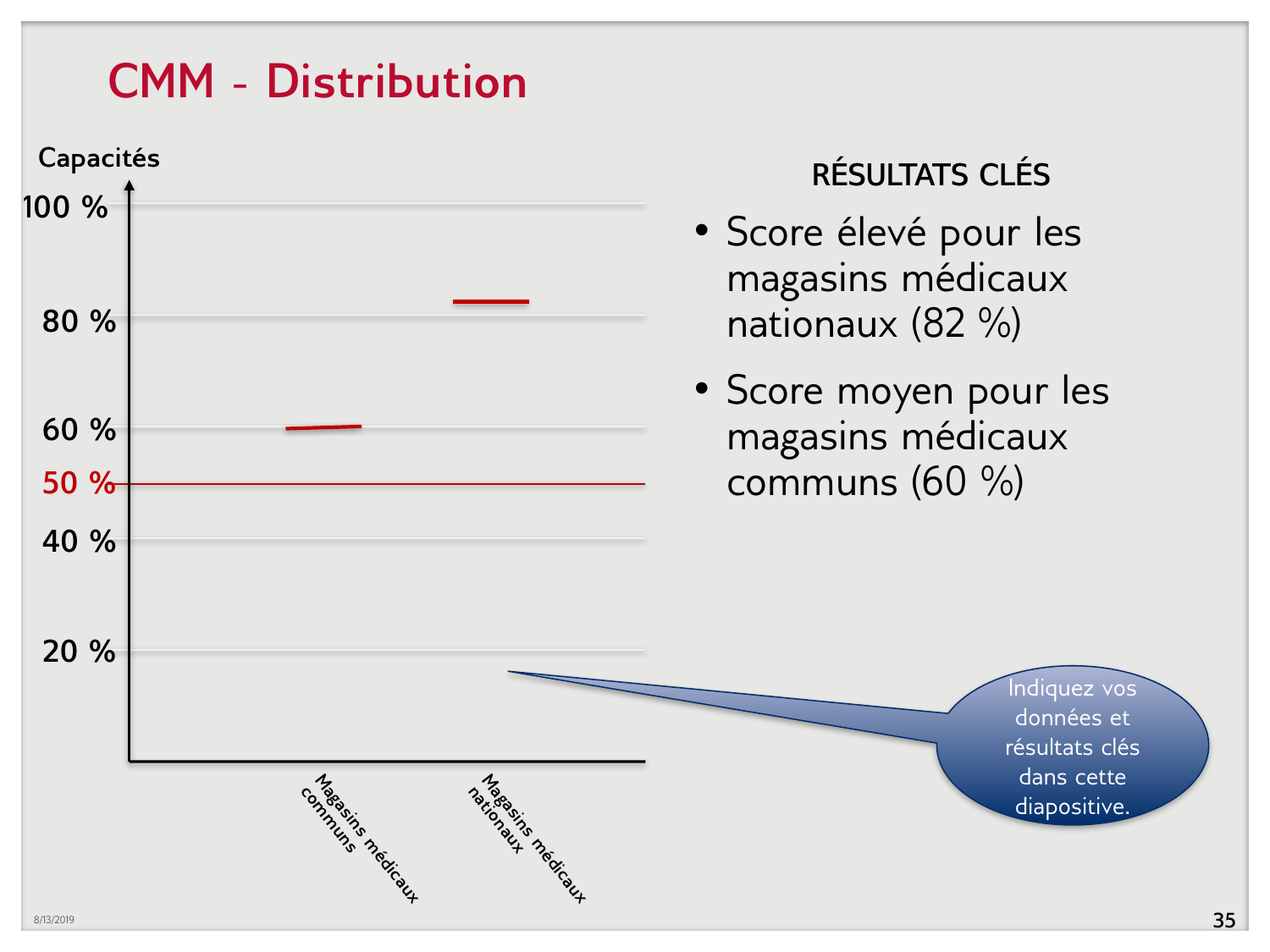

# CMM - Distribution
Capacités
RÉSULTATS CLÉS
100 %
Score élevé pour les magasins médicaux nationaux (82 %)
Score moyen pour les magasins médicaux communs (60 %)

80 %
60 %
50 %
40 %
20 %
Indiquez vos données et résultats clés dans cette diapositive.
Magasins médicaux communs
Magasins médicaux nationaux
8/13/2019
35